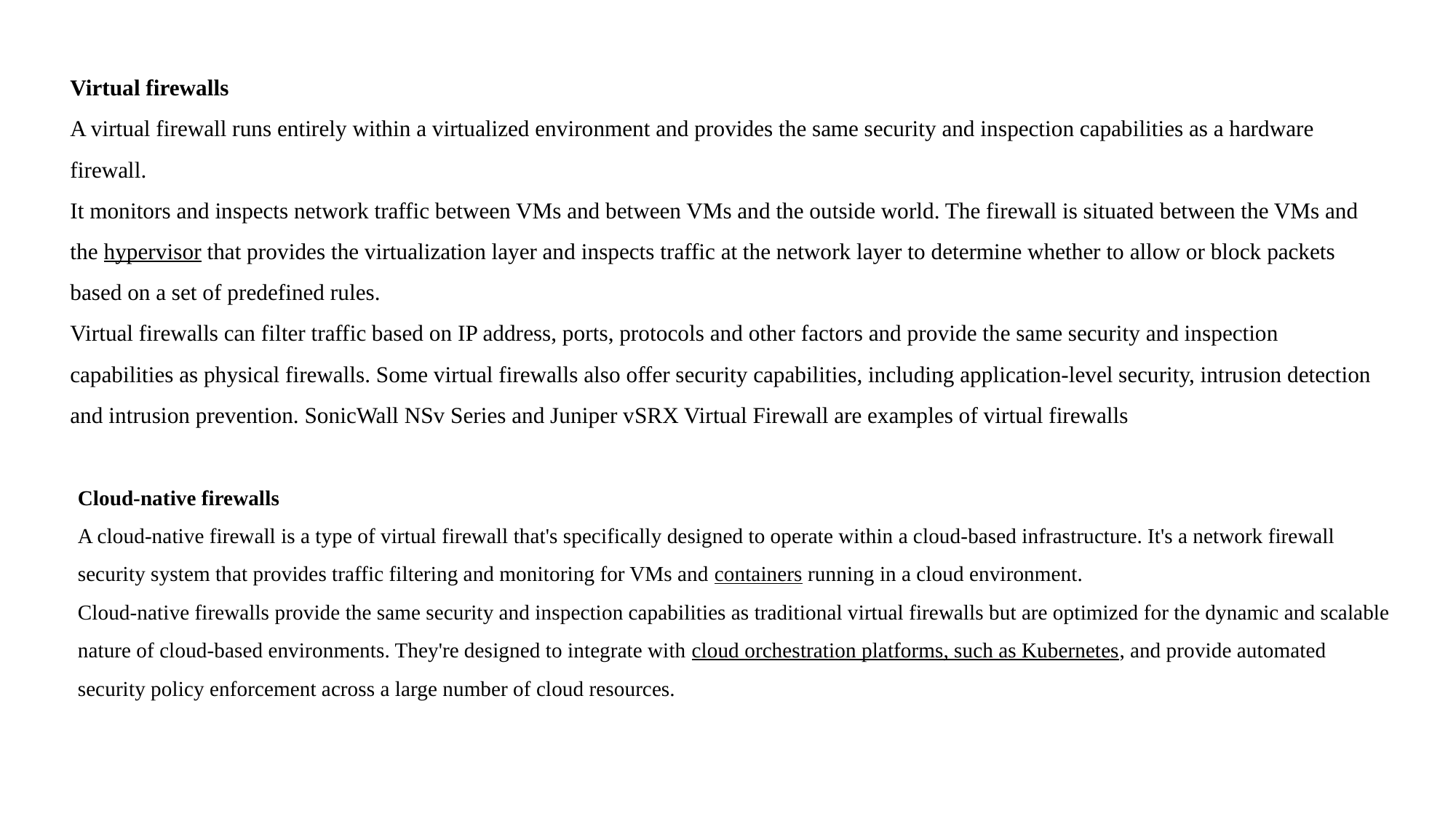

Virtual firewalls
A virtual firewall runs entirely within a virtualized environment and provides the same security and inspection capabilities as a hardware firewall.
It monitors and inspects network traffic between VMs and between VMs and the outside world. The firewall is situated between the VMs and the hypervisor that provides the virtualization layer and inspects traffic at the network layer to determine whether to allow or block packets based on a set of predefined rules.
Virtual firewalls can filter traffic based on IP address, ports, protocols and other factors and provide the same security and inspection capabilities as physical firewalls. Some virtual firewalls also offer security capabilities, including application-level security, intrusion detection and intrusion prevention. SonicWall NSv Series and Juniper vSRX Virtual Firewall are examples of virtual firewalls
Cloud-native firewalls
A cloud-native firewall is a type of virtual firewall that's specifically designed to operate within a cloud-based infrastructure. It's a network firewall security system that provides traffic filtering and monitoring for VMs and containers running in a cloud environment.
Cloud-native firewalls provide the same security and inspection capabilities as traditional virtual firewalls but are optimized for the dynamic and scalable nature of cloud-based environments. They're designed to integrate with cloud orchestration platforms, such as Kubernetes, and provide automated security policy enforcement across a large number of cloud resources.